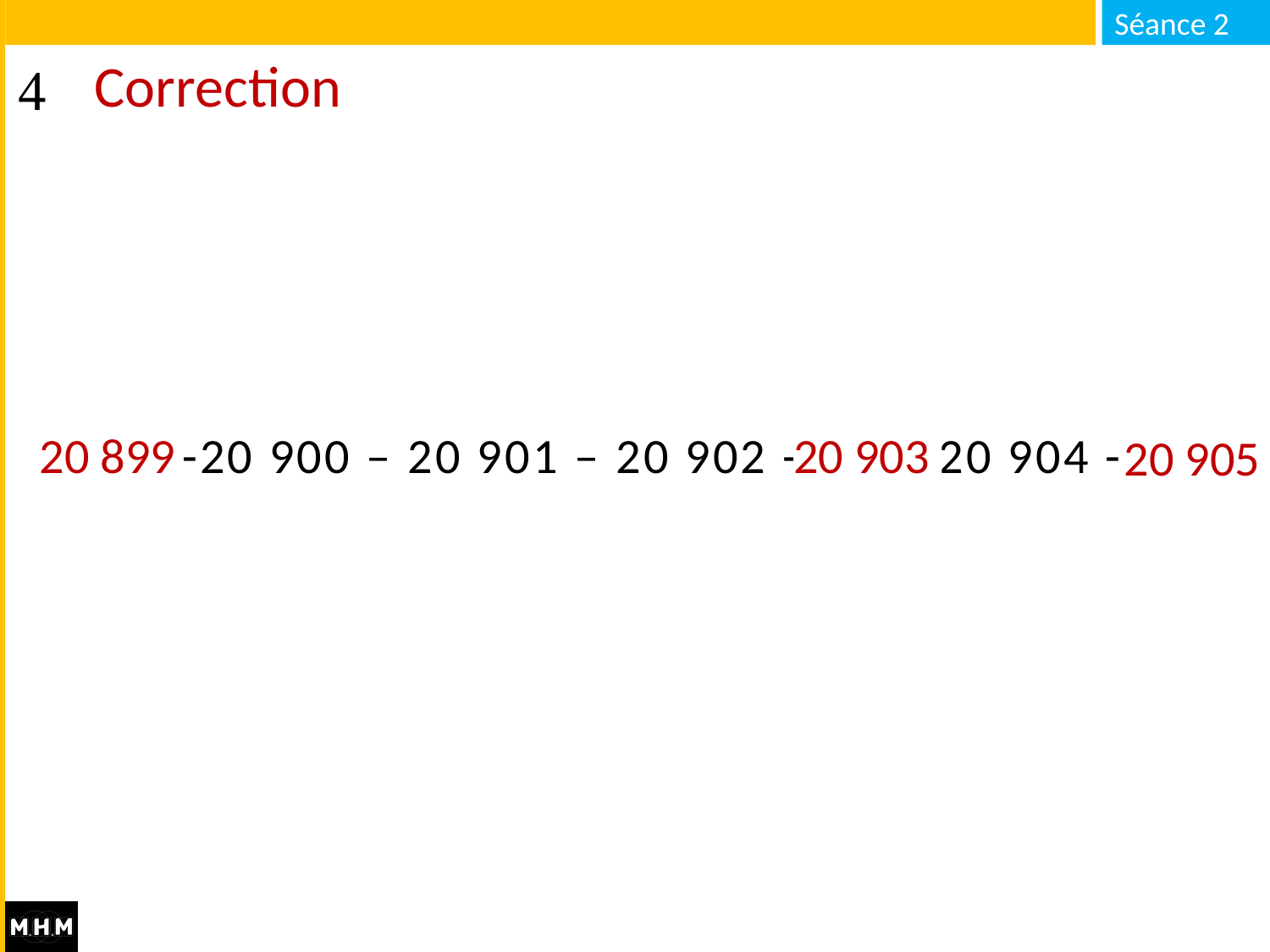

# Correction
20 899
20 903
… -20 900 – 20 901 – 20 902 -  …    -20 904 - …
20 905